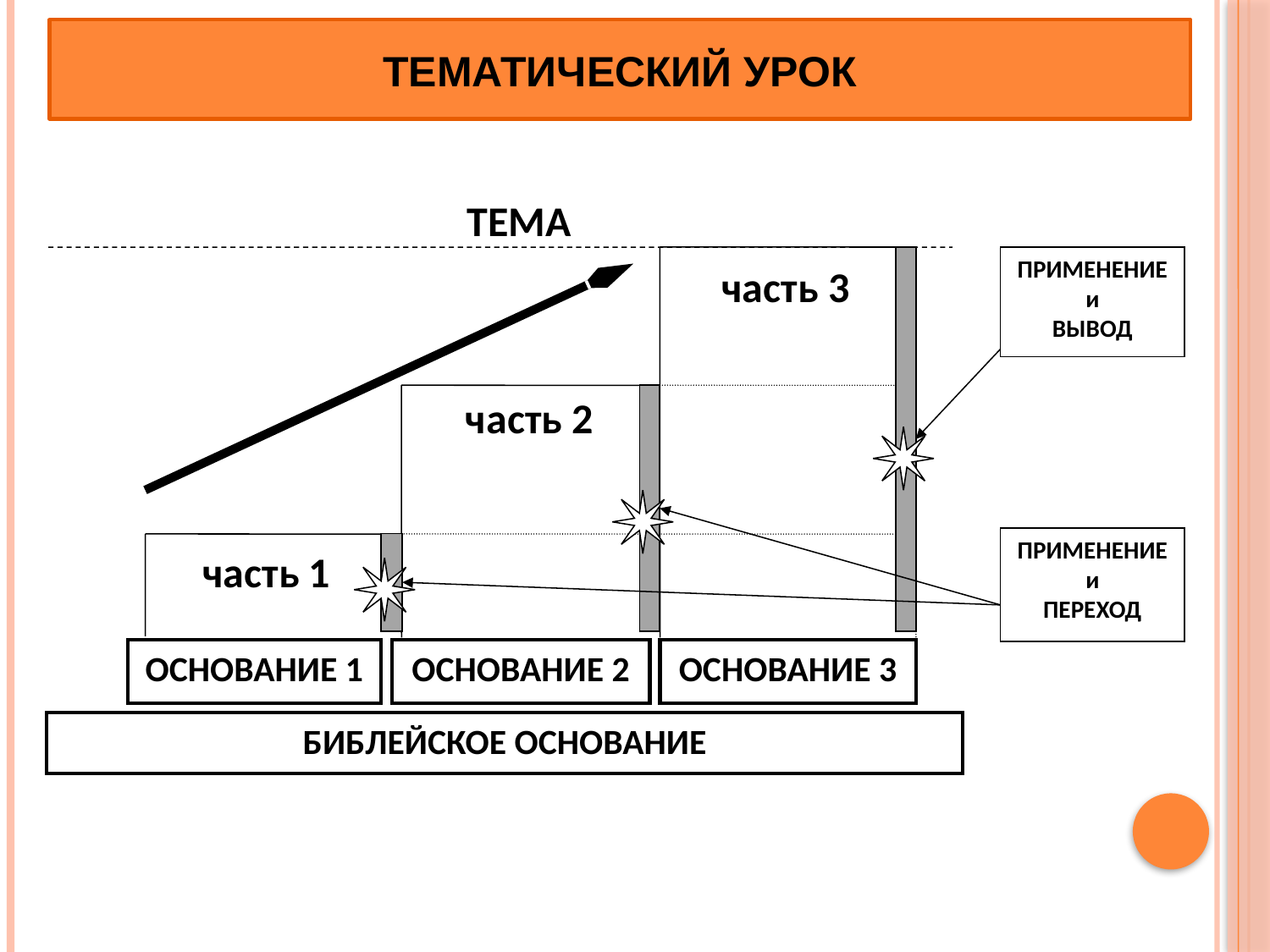

ТЕМАТИЧЕСКИЙ УРОК
ТЕМА

ПРИМЕНЕНИЕ
и
ВЫВОД

часть 3

часть 2

ПРИМЕНЕНИЕ
и
ПЕРЕХОД

часть 1

ОСНОВАНИЕ 1
ОСНОВАНИЕ 2
ОСНОВАНИЕ 3
БИБЛЕЙСКОЕ ОСНОВАНИЕ